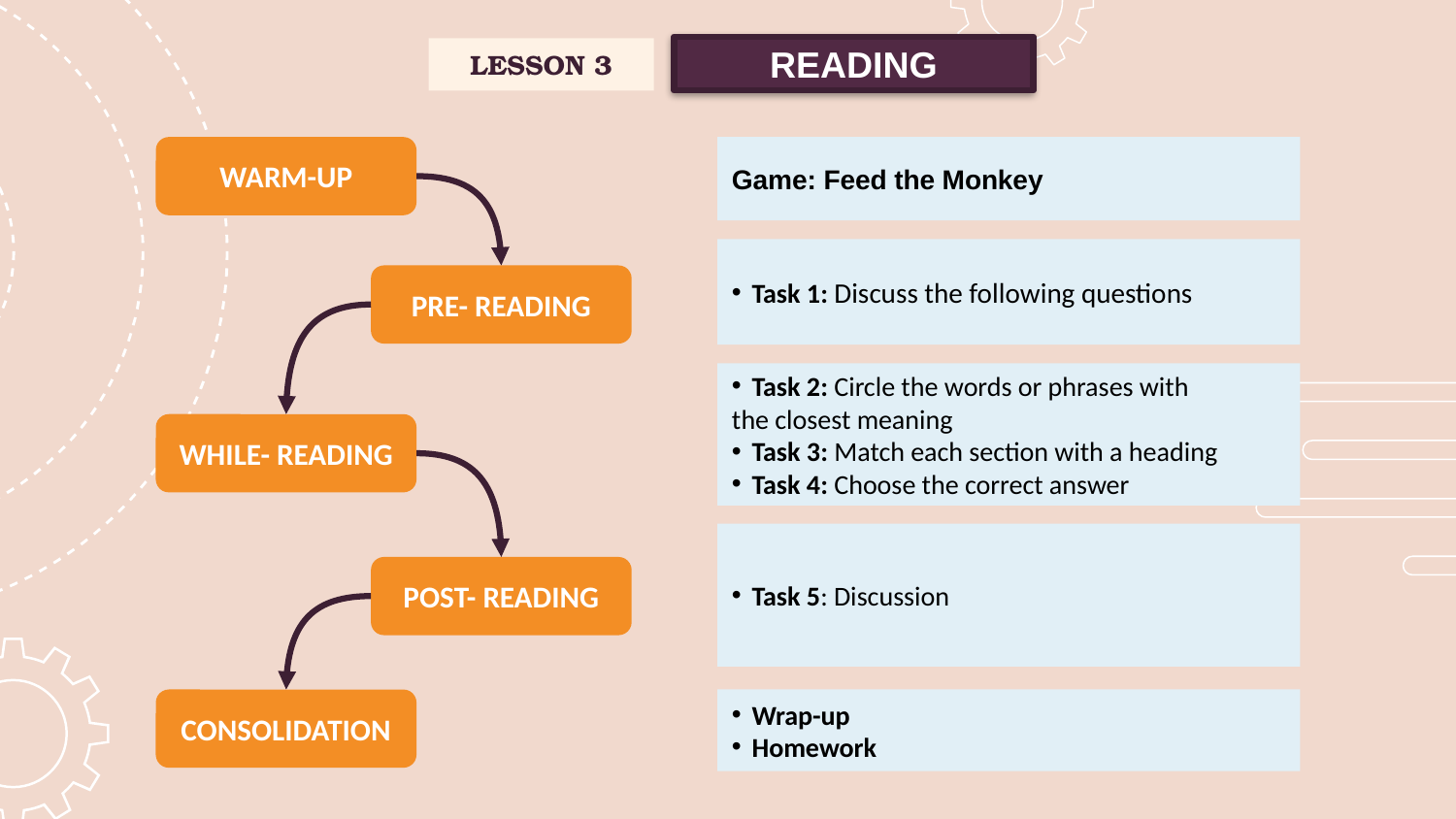

READING
LESSON 3
WARM-UP
Game: Feed the Monkey
Task 1: Discuss the following questions
PRE- READING
Task 2: Circle the words or phrases with
the closest meaning
Task 3: Match each section with a heading
Task 4: Choose the correct answer
WHILE- READING
Task 5: Discussion
POST- READING
Wrap-up
Homework
CONSOLIDATION